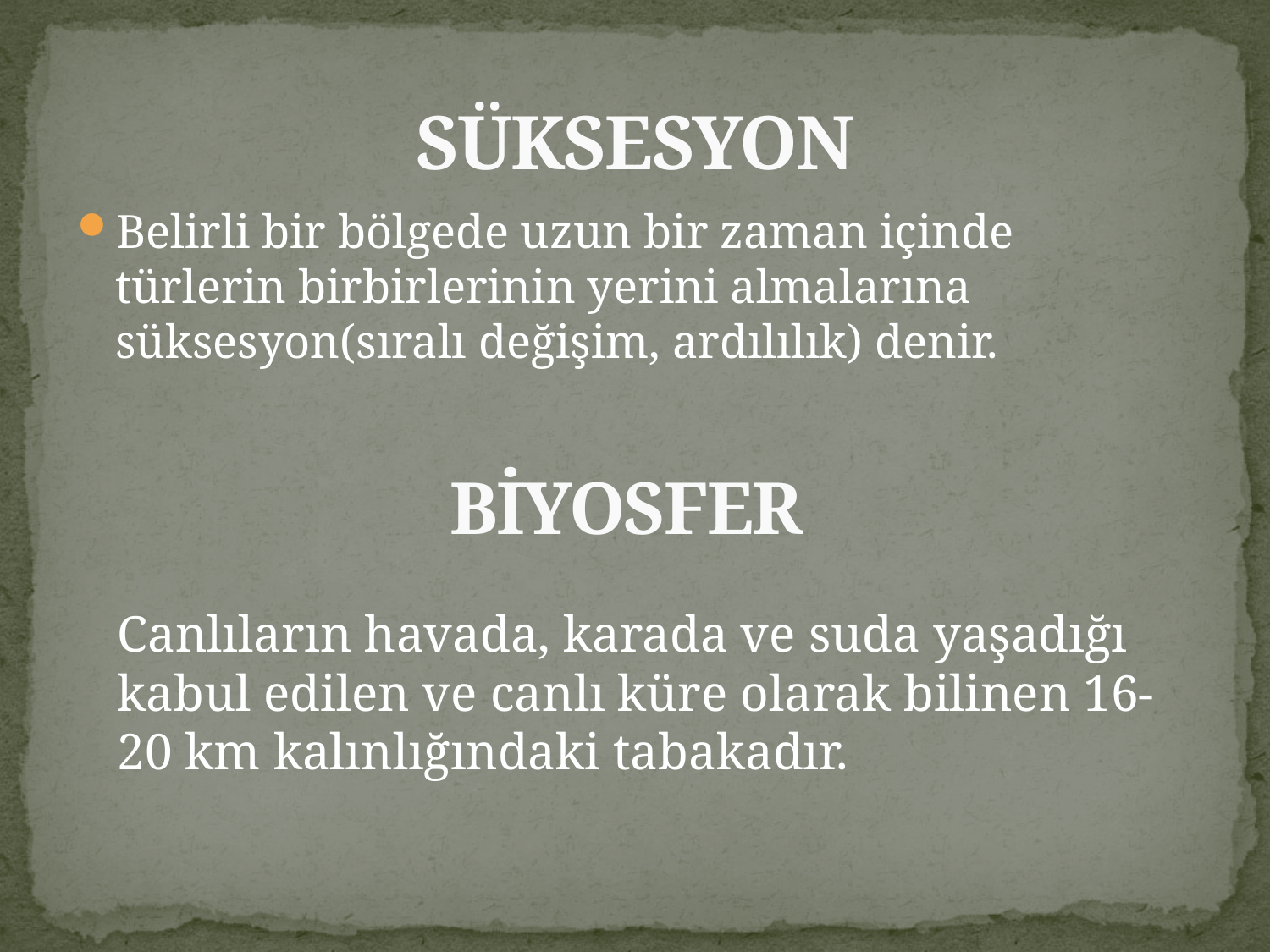

# SÜKSESYON
Belirli bir bölgede uzun bir zaman içinde türlerin birbirlerinin yerini almalarına süksesyon(sıralı değişim, ardılılık) denir.
BİYOSFER
Canlıların havada, karada ve suda yaşadığı kabul edilen ve canlı küre olarak bilinen 16-20 km kalınlığındaki tabakadır.